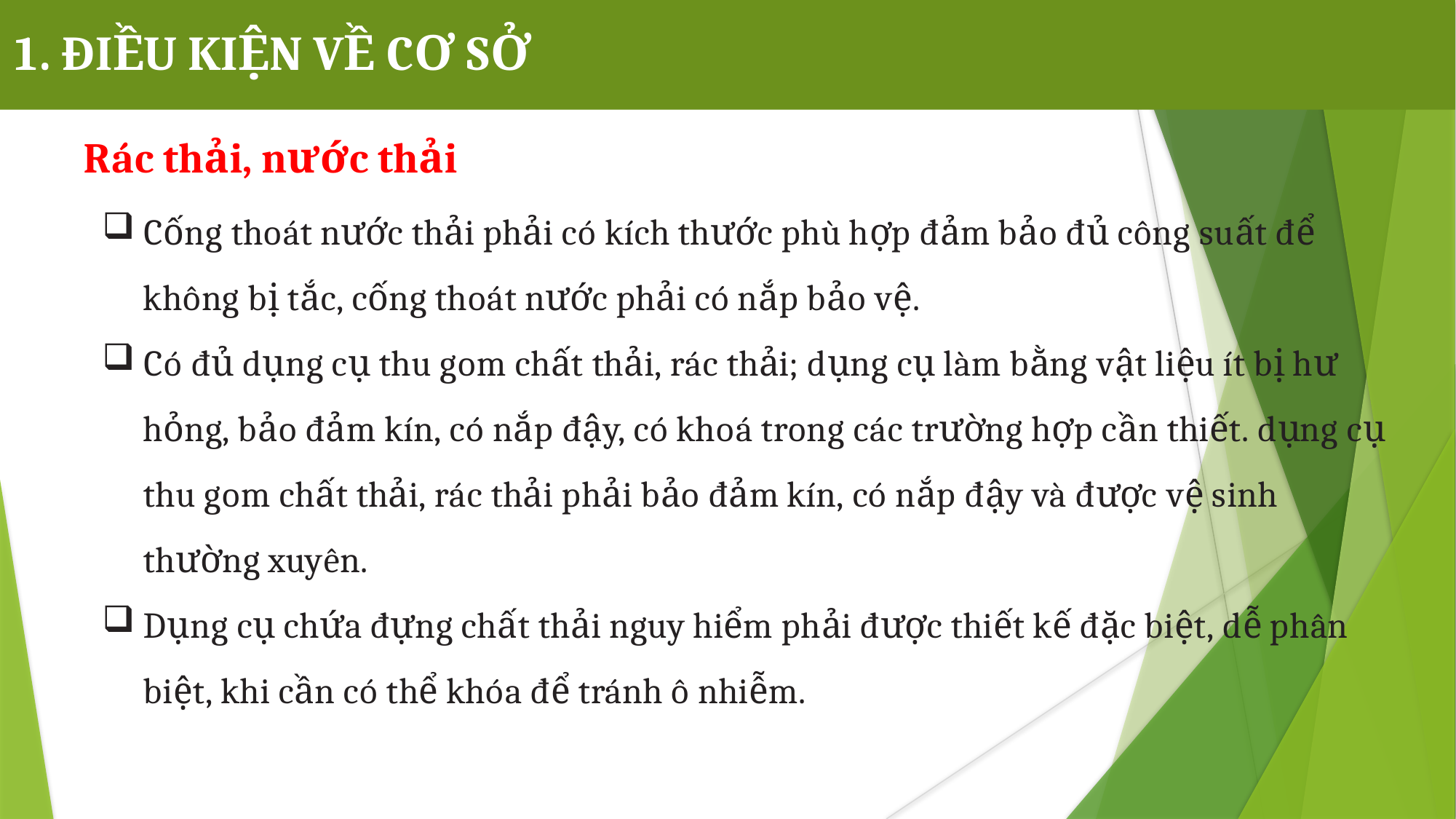

1. ĐIỀU KIỆN VỀ CƠ SỞ
Rác thải, nước thải
Cống thoát nước thải phải có kích thước phù hợp đảm bảo đủ công suất để không bị tắc, cống thoát nước phải có nắp bảo vệ.
Có đủ dụng cụ thu gom chất thải, rác thải; dụng cụ làm bằng vật liệu ít bị hư hỏng, bảo đảm kín, có nắp đậy, có khoá trong các trường hợp cần thiết. dụng cụ thu gom chất thải, rác thải phải bảo đảm kín, có nắp đậy và được vệ sinh thường xuyên.
Dụng cụ chứa đựng chất thải nguy hiểm phải được thiết kế đặc biệt, dễ phân biệt, khi cần có thể khóa để tránh ô nhiễm.